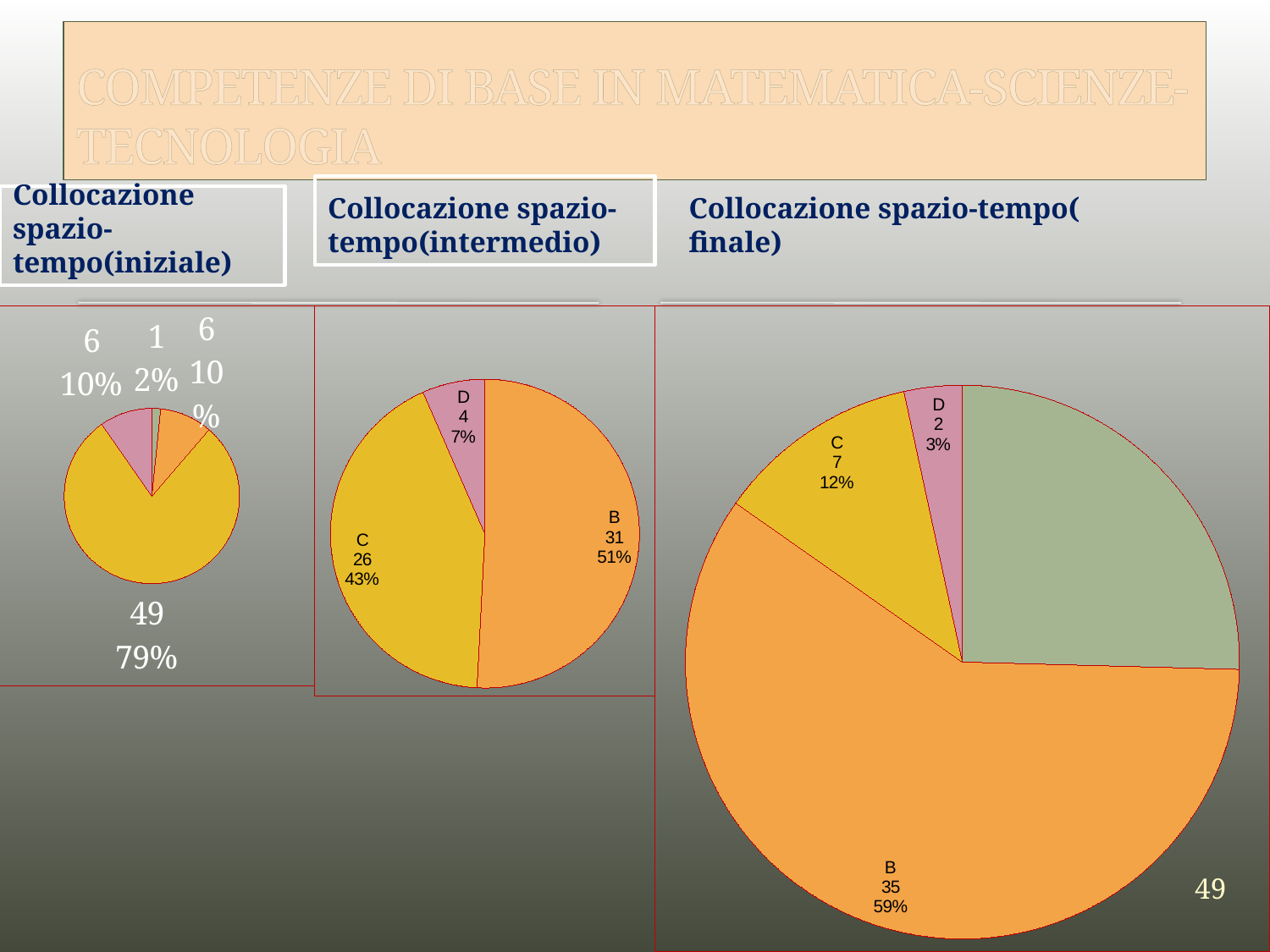

# COMPETENZE DI BASE IN MATEMATICA-SCIENZE-TECNOLOGIA
Collocazione spazio-tempo(intermedio)
Collocazione spazio-tempo(
finale)
Collocazione spazio-tempo(iniziale)

### Chart

| Category | Vendite |
|---|---|
| A | 1.0 |
| B | 6.0 |
| C | 49.0 |
| D | 6.0 |

### Chart

| Category | Vendite |
|---|---|
| A | 0.0 |
| B | 31.0 |
| C | 26.0 |
| D | 4.0 |

### Chart

| Category | Vendite |
|---|---|
| A | 15.0 |
| B | 35.0 |
| C | 7.0 |
| D | 2.0 |
49